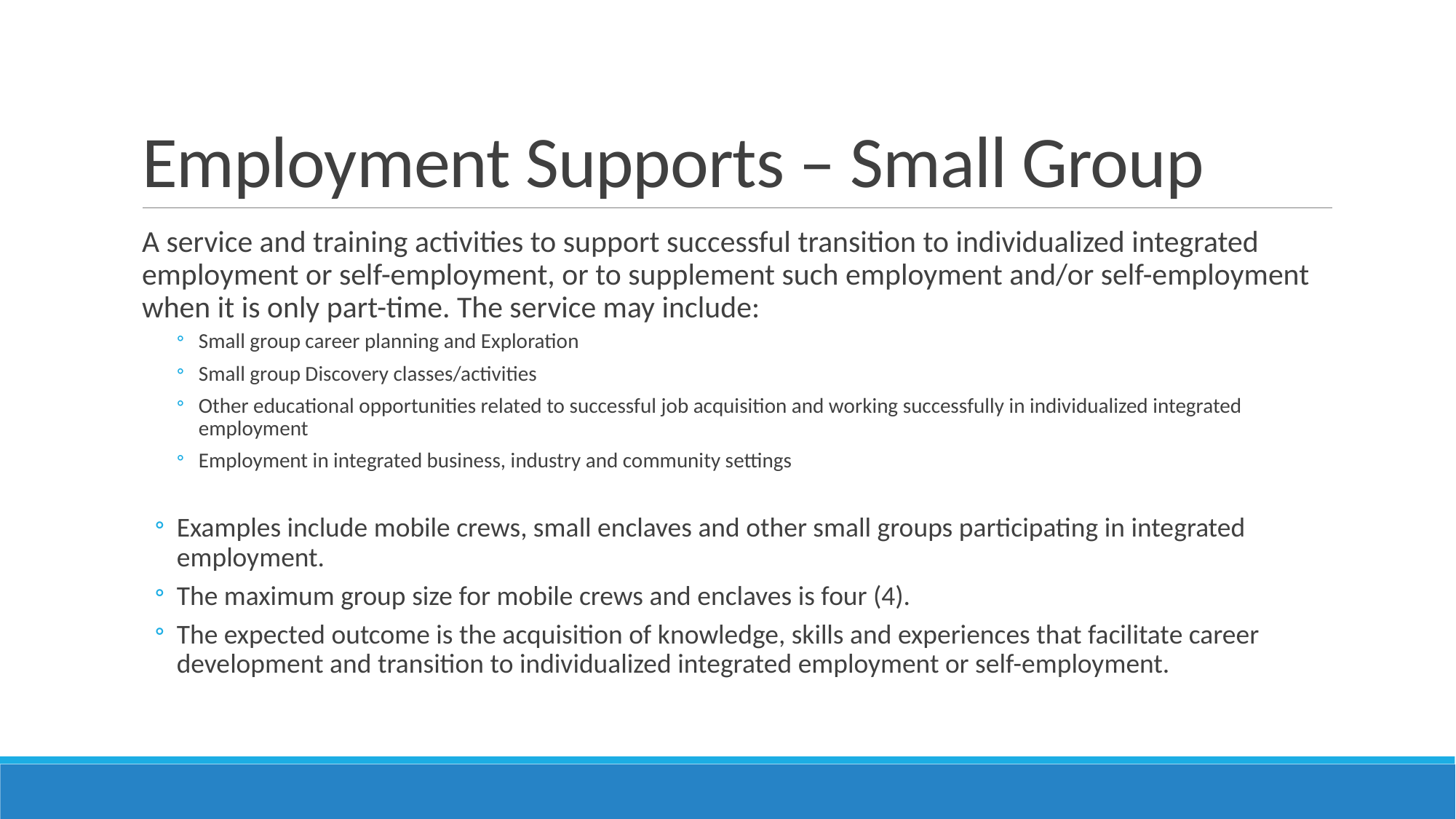

# Employment Supports – Small Group
A service and training activities to support successful transition to individualized integrated employment or self-employment, or to supplement such employment and/or self-employment when it is only part-time. The service may include:
Small group career planning and Exploration
Small group Discovery classes/activities
Other educational opportunities related to successful job acquisition and working successfully in individualized integrated employment
Employment in integrated business, industry and community settings

Examples include mobile crews, small enclaves and other small groups participating in integrated employment.
The maximum group size for mobile crews and enclaves is four (4).
The expected outcome is the acquisition of knowledge, skills and experiences that facilitate career development and transition to individualized integrated employment or self-employment.